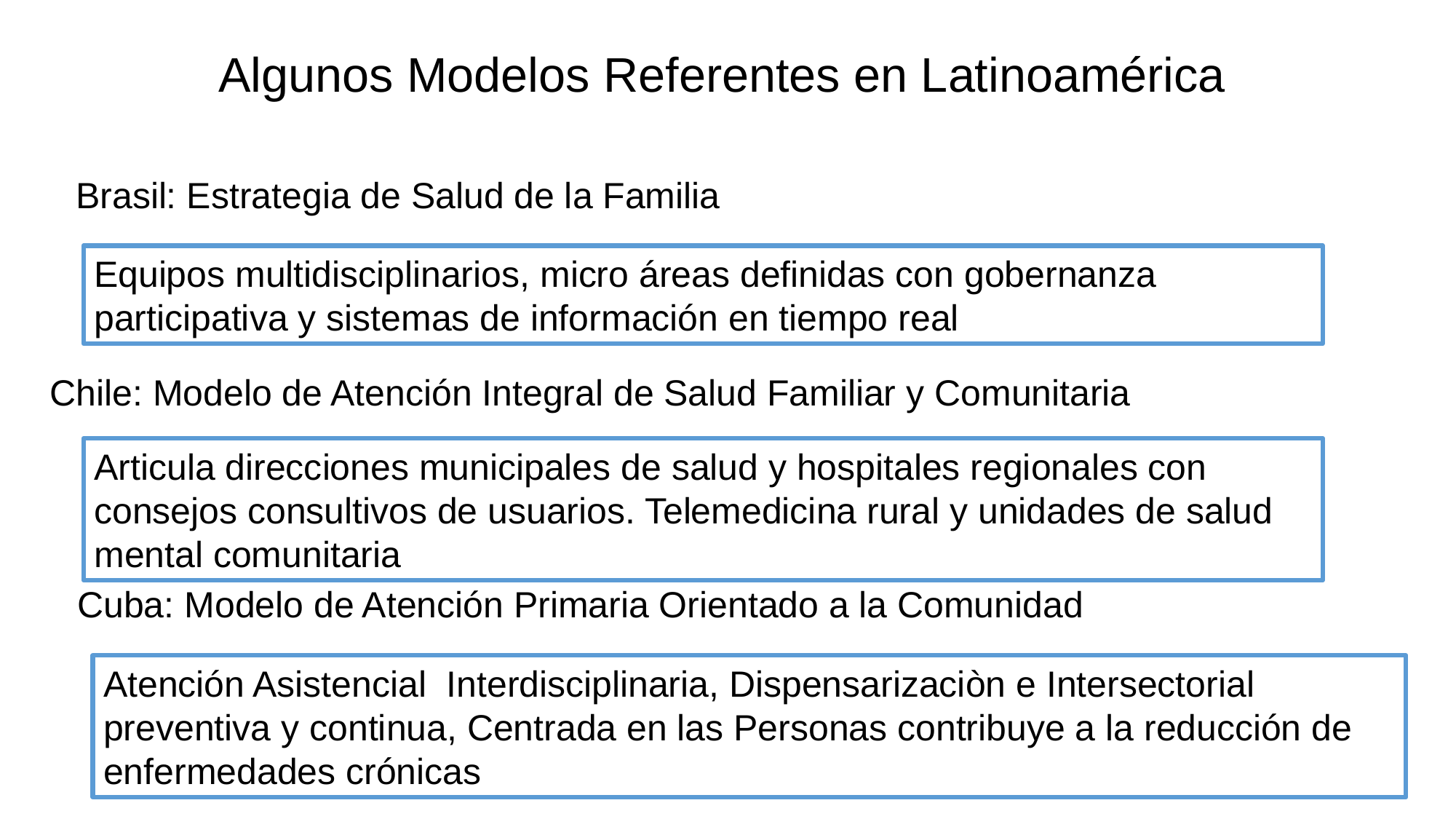

Algunos Modelos Referentes en Latinoamérica
Brasil: Estrategia de Salud de la Familia
Equipos multidisciplinarios, micro áreas definidas con gobernanza participativa y sistemas de información en tiempo real
Chile: Modelo de Atención Integral de Salud Familiar y Comunitaria
Articula direcciones municipales de salud y hospitales regionales con consejos consultivos de usuarios. Telemedicina rural y unidades de salud mental comunitaria
Cuba: Modelo de Atención Primaria Orientado a la Comunidad
Atención Asistencial  Interdisciplinaria, Dispensarizaciòn e Intersectorial preventiva y continua, Centrada en las Personas contribuye a la reducción de enfermedades crónicas